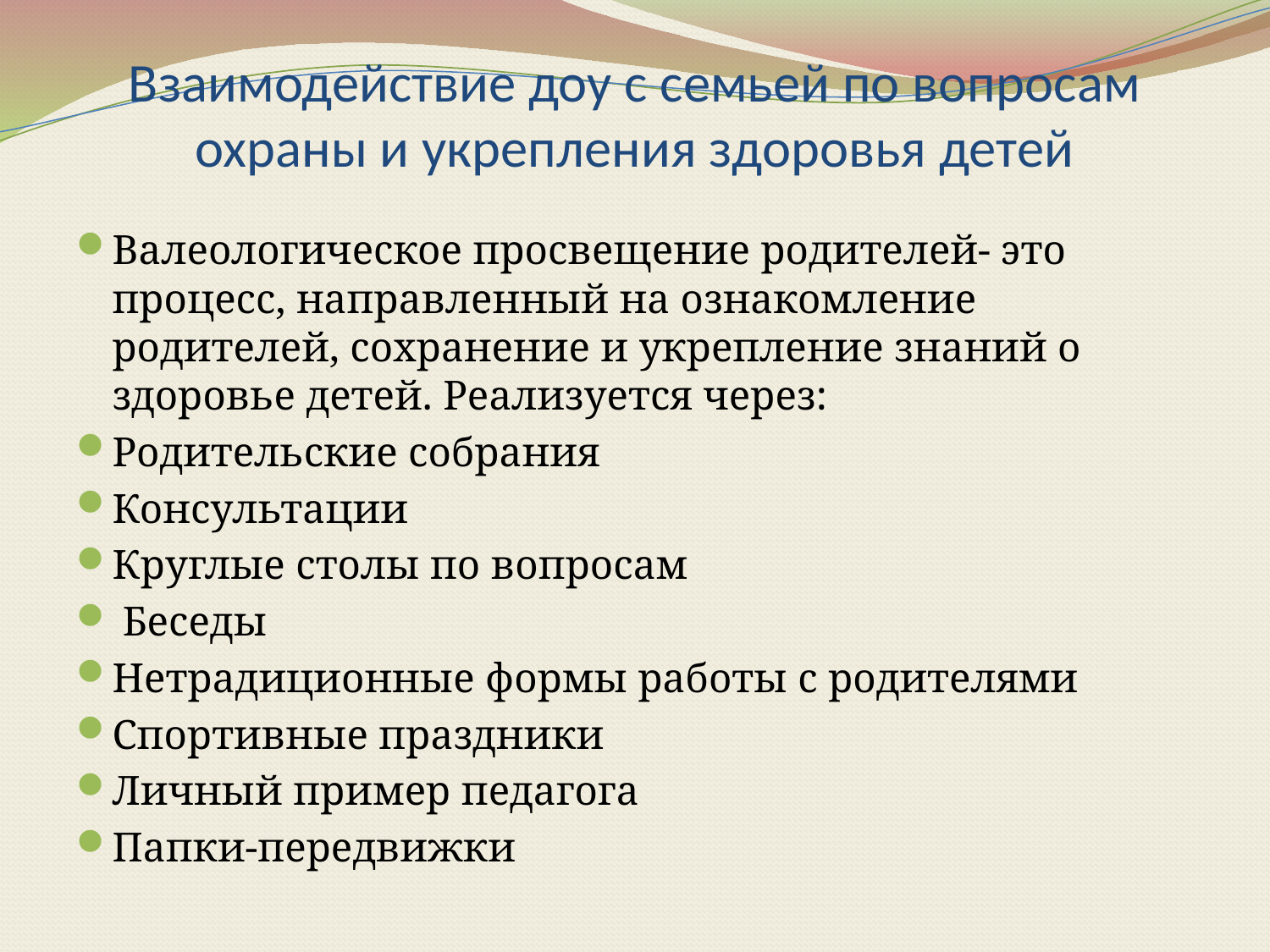

# Взаимодействие доу с семьей по вопросам охраны и укрепления здоровья детей
Валеологическое просвещение родителей- это процесс, направленный на ознакомление родителей, сохранение и укрепление знаний о здоровье детей. Реализуется через:
Родительские собрания
Консультации
Круглые столы по вопросам
 Беседы
Нетрадиционные формы работы с родителями
Спортивные праздники
Личный пример педагога
Папки-передвижки